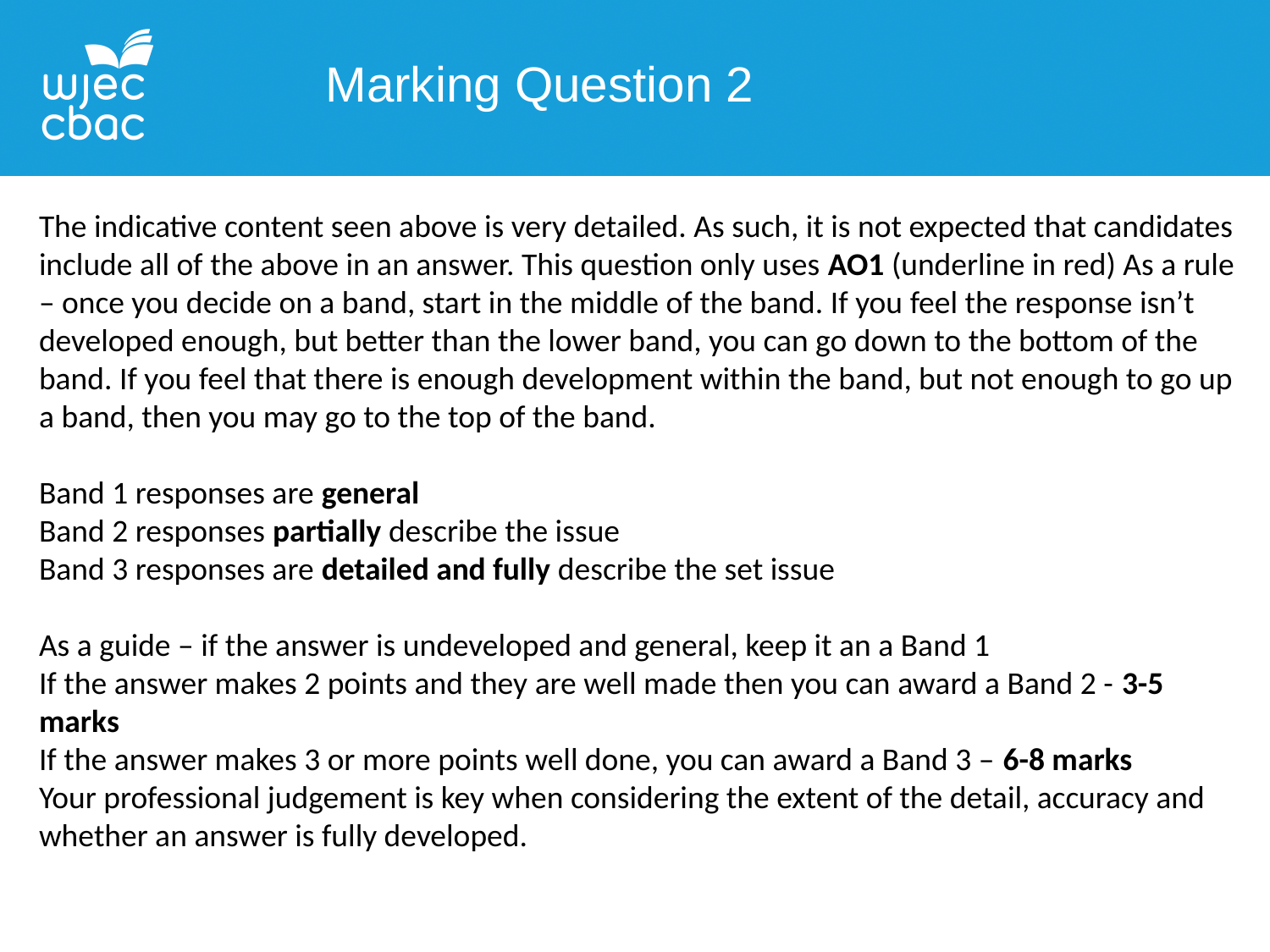

Marking Question 2

The indicative content seen above is very detailed. As such, it is not expected that candidates include all of the above in an answer. This question only uses AO1 (underline in red) As a rule – once you decide on a band, start in the middle of the band. If you feel the response isn’t developed enough, but better than the lower band, you can go down to the bottom of the band. If you feel that there is enough development within the band, but not enough to go up a band, then you may go to the top of the band.

Band 1 responses are general
Band 2 responses partially describe the issue
Band 3 responses are detailed and fully describe the set issue

As a guide – if the answer is undeveloped and general, keep it an a Band 1
If the answer makes 2 points and they are well made then you can award a Band 2 - 3-5 marks
If the answer makes 3 or more points well done, you can award a Band 3 – 6-8 marks
Your professional judgement is key when considering the extent of the detail, accuracy and whether an answer is fully developed.